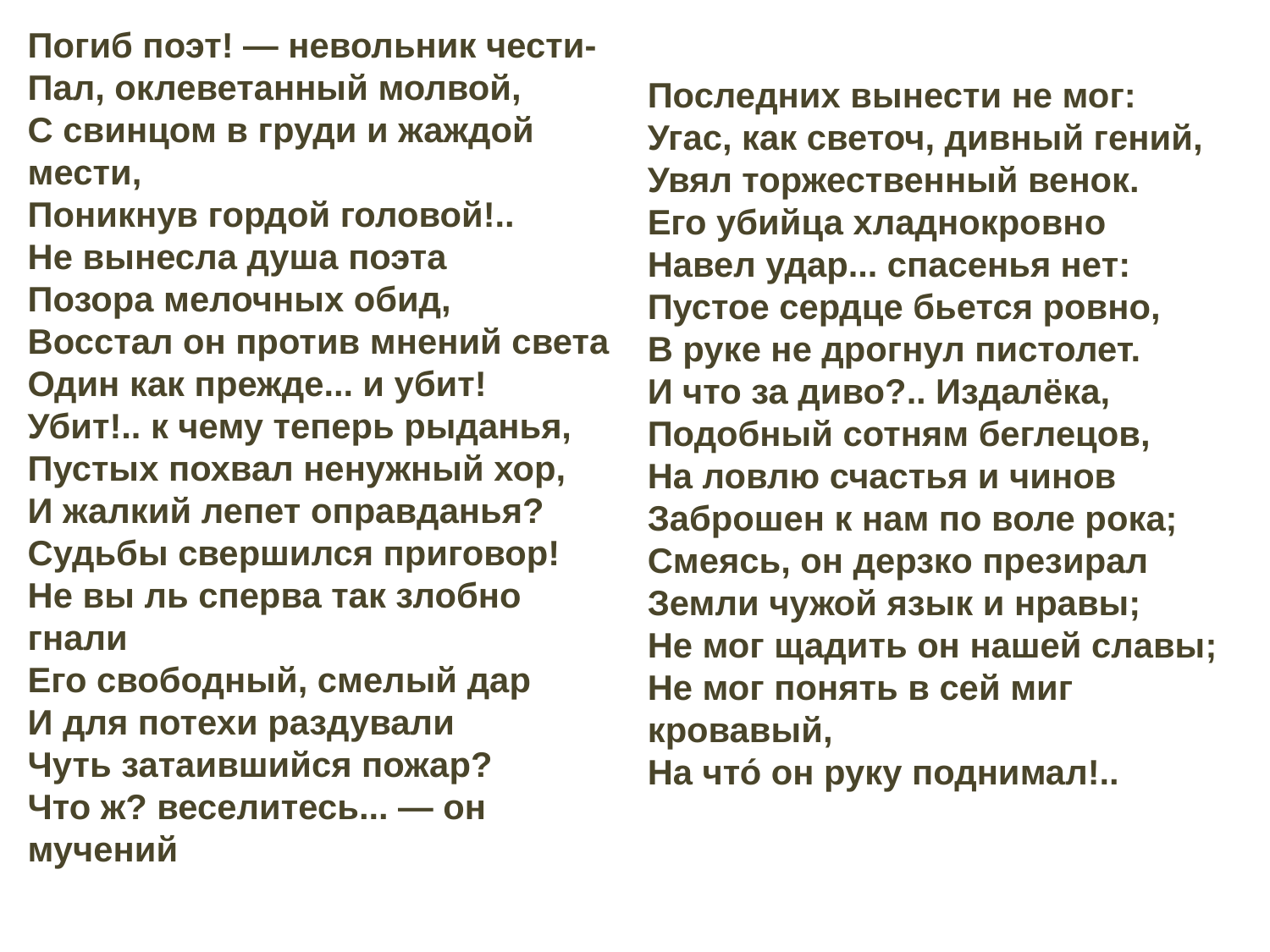

Погиб поэт! — невольник чести-
Пал, оклеветанный молвой,
С свинцом в груди и жаждой мести,
Поникнув гордой головой!..
Не вынесла душа поэта
Позора мелочных обид,
Восстал он против мнений света
Один как прежде... и убит!
Убит!.. к чему теперь рыданья,
Пустых похвал ненужный хор,
И жалкий лепет оправданья?
Судьбы свершился приговор!
Не вы ль сперва так злобно гнали
Его свободный, смелый дар
И для потехи раздували
Чуть затаившийся пожар?
Что ж? веселитесь... — он мучений
Последних вынести не мог:
Угас, как светоч, дивный гений,
Увял торжественный венок.
Его убийца хладнокровно
Навел удар... спасенья нет:
Пустое сердце бьется ровно,
В руке не дрогнул пистолет.
И что за диво?.. Издалёка,
Подобный сотням беглецов,
На ловлю счастья и чинов
Заброшен к нам по воле рока;
Смеясь, он дерзко презирал
Земли чужой язык и нравы;
Не мог щадить он нашей славы;
Не мог понять в сей миг кровавый,
На что́ он руку поднимал!..